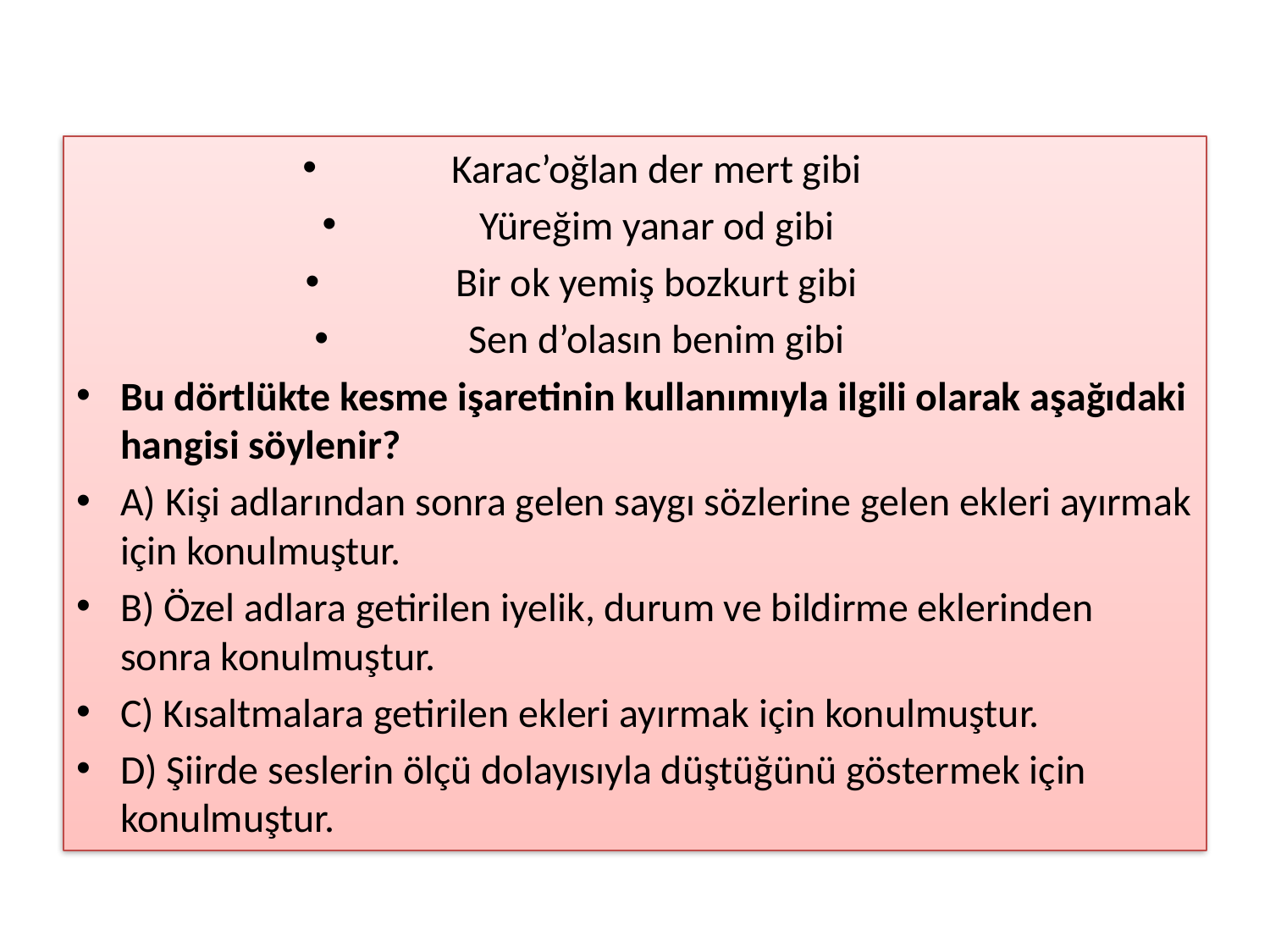

#
Karac’oğlan der mert gibi
Yüreğim yanar od gibi
Bir ok yemiş bozkurt gibi
Sen d’olasın benim gibi
Bu dörtlükte kesme işaretinin kullanımıyla ilgili olarak aşağıdaki hangisi söylenir?
A) Kişi adlarından sonra gelen saygı sözlerine gelen ekleri ayırmak için konulmuştur.
B) Özel adlara getirilen iyelik, durum ve bildirme eklerinden sonra konulmuştur.
C) Kısaltmalara getirilen ekleri ayırmak için konulmuştur.
D) Şiirde seslerin ölçü dolayısıyla düştüğünü göstermek için konulmuştur.